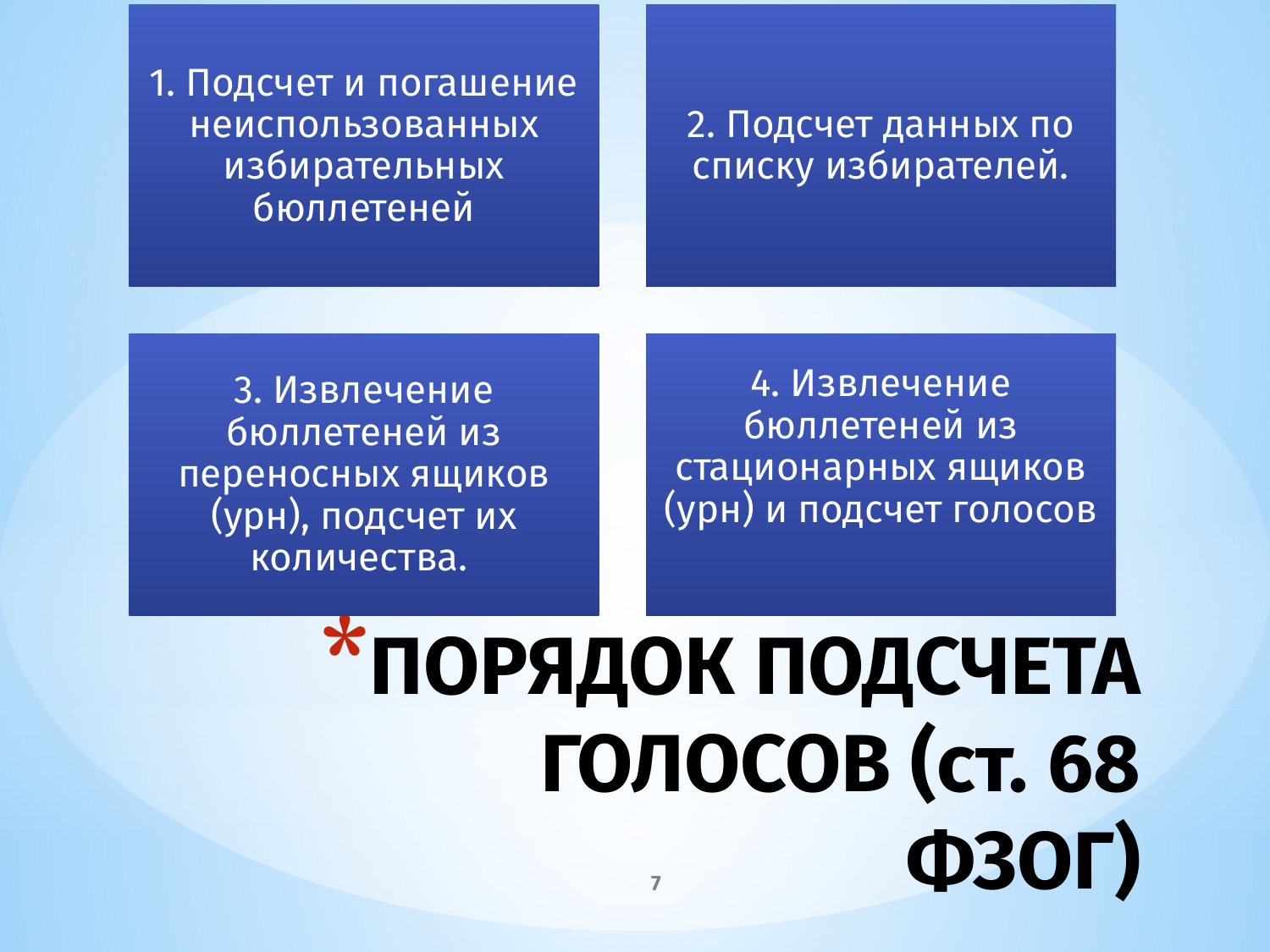

1. Подсчет и погашение неиспользованных избирательных бюллетеней
2. Подсчет данных по списку избирателей.
3. Извлечение бюллетеней из переносных ящиков (урн), подсчет их количества.
4. Извлечение бюллетеней из стационарных ящиков (урн) и подсчет голосов

# ПОРЯДОК ПОДСЧЕТА ГОЛОСОВ (ст. 68 ФЗОГ)
7